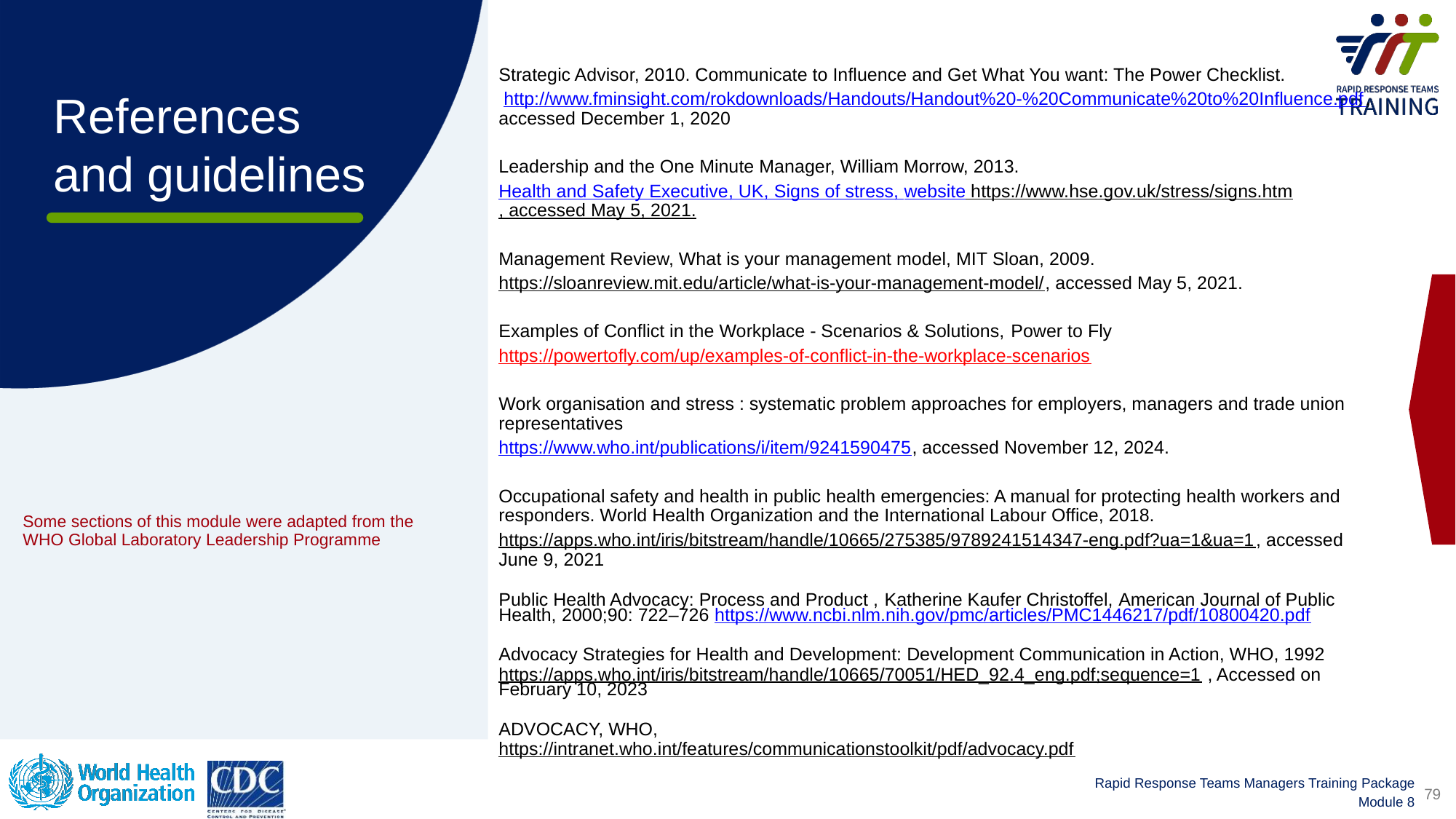

Strategic Advisor, 2010. Communicate to Influence and Get What You want: The Power Checklist.
 http://www.fminsight.com/rokdownloads/Handouts/Handout%20-%20Communicate%20to%20Influence.pdf, accessed December 1, 2020​
​
Leadership and the One Minute Manager, William Morrow, 2013.​
Health and Safety Executive, UK, Signs of stress, website https://www.hse.gov.uk/stress/signs.htm, accessed May 5, 2021.​
​
Management Review, What is your management model, MIT Sloan, 2009.  ​
https://sloanreview.mit.edu/article/what-is-your-management-model/, accessed May 5, 2021.​

Examples of Conflict in the Workplace - Scenarios & Solutions, Power to Fly
https://powertofly.com/up/examples-of-conflict-in-the-workplace-scenarios
​
Work organisation and stress : systematic problem approaches for employers, managers and trade union representatives
https://www.who.int/publications/i/item/9241590475, accessed November 12, 2024.​
​
Occupational safety and health in public health emergencies: A manual for protecting health workers and responders. World Health Organization and the International Labour Office, 2018.
https://apps.who.int/iris/bitstream/handle/10665/275385/9789241514347-eng.pdf?ua=1&ua=1, accessed June 9, 2021

Public Health Advocacy: Process and Product , Katherine Kaufer Christoffel, American Journal of Public Health, 2000;90: 722–726 https://www.ncbi.nlm.nih.gov/pmc/articles/PMC1446217/pdf/10800420.pdf

Advocacy Strategies for Health and Development: Development Communication in Action, WHO, 1992
https://apps.who.int/iris/bitstream/handle/10665/70051/HED_92.4_eng.pdf;sequence=1 , Accessed on February 10, 2023

ADVOCACY, WHO,
https://intranet.who.int/features/communicationstoolkit/pdf/advocacy.pdf

# Some sections of this module were adapted from the WHO Global Laboratory Leadership Programme
79